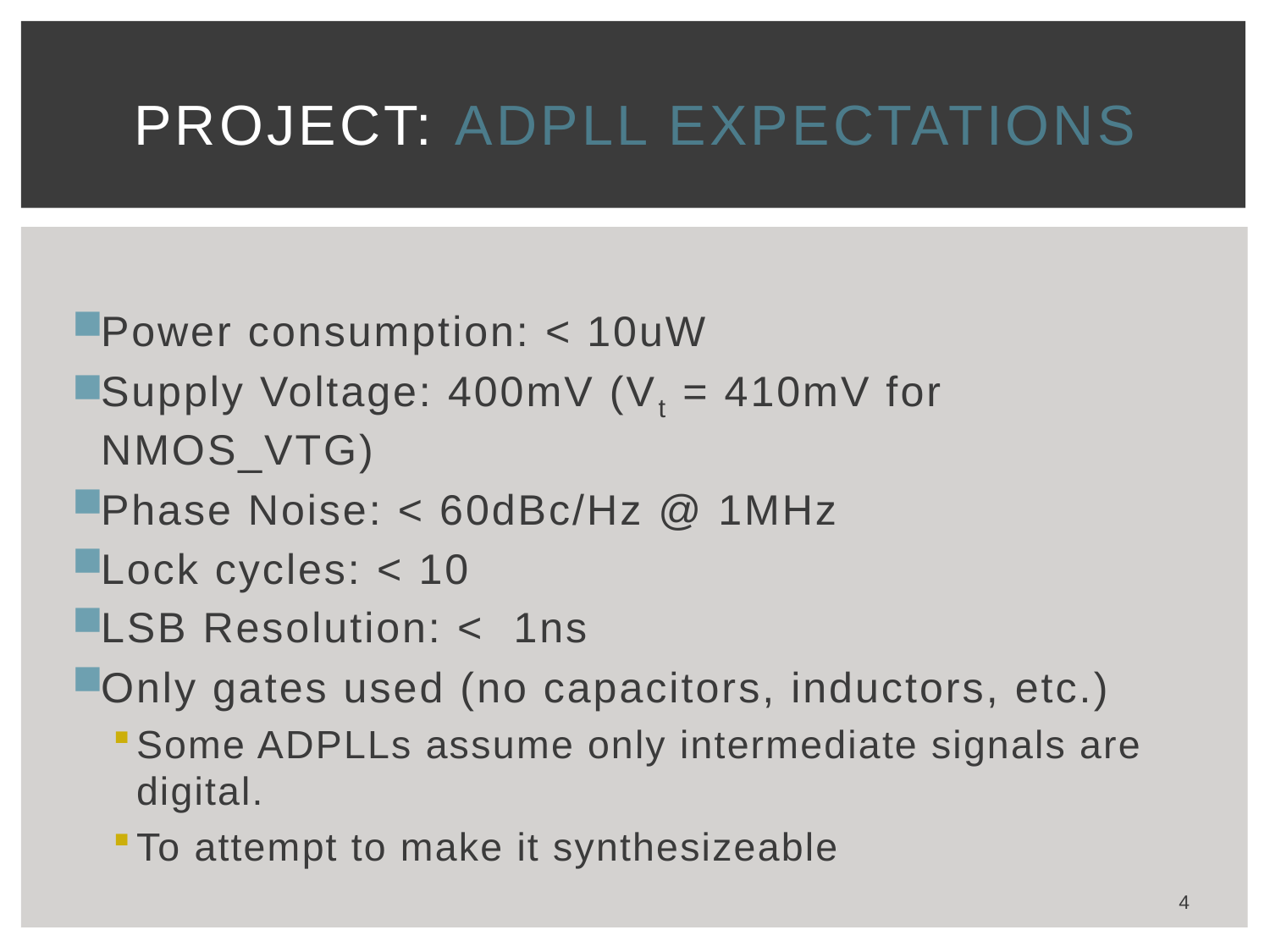

# PROJECT: ADPLL expectations

Power consumption: < 10uW
Supply Voltage: 400mV (Vt = 410mV for NMOS_VTG)
Phase Noise: < 60dBc/Hz @ 1MHz
Lock cycles: < 10
LSB Resolution: <  1ns
Only gates used (no capacitors, inductors, etc.)
Some ADPLLs assume only intermediate signals are digital.
To attempt to make it synthesizeable
4